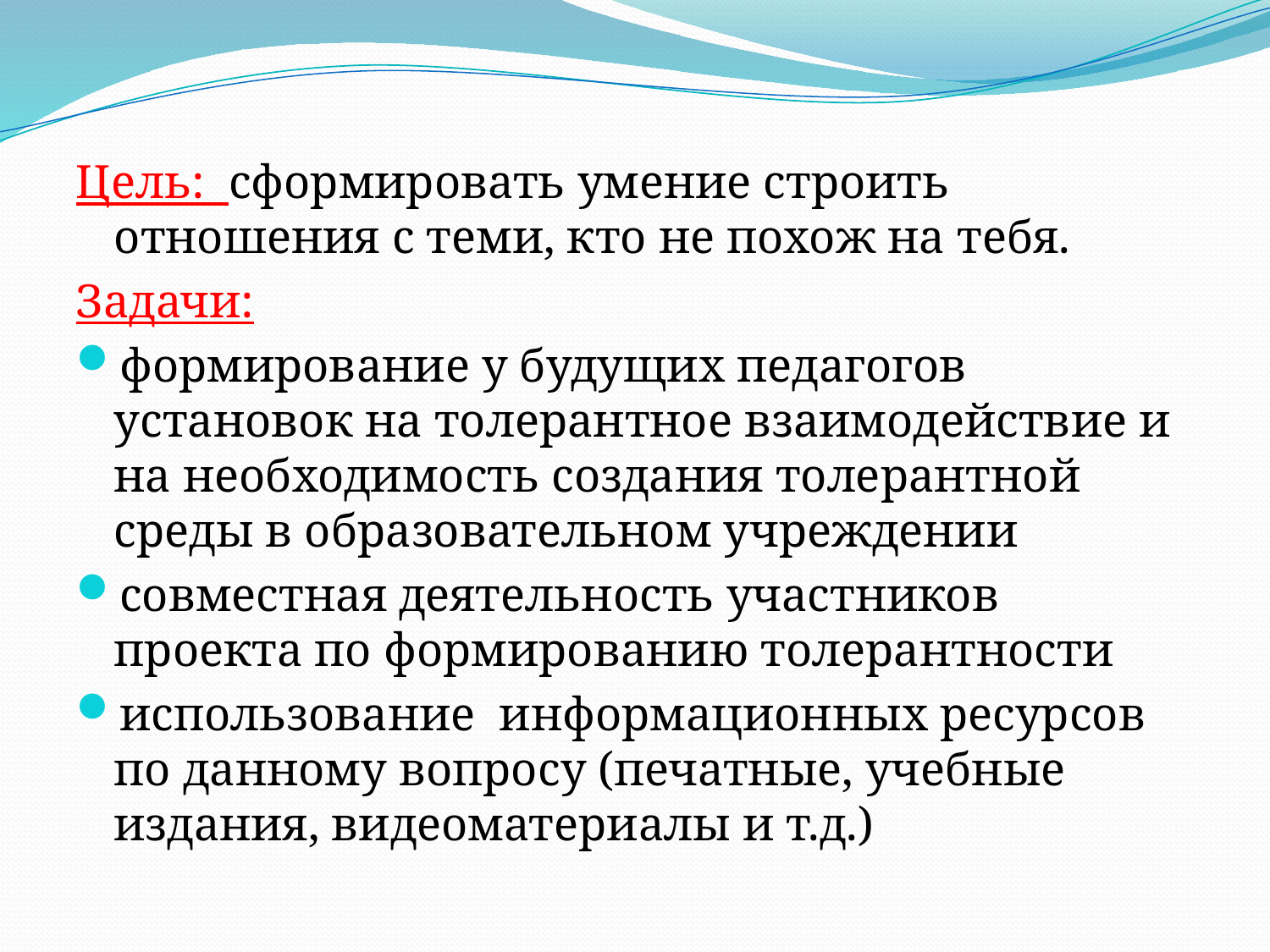

Цель:  сформировать умение строить отношения с теми, кто не похож на тебя.
Задачи:
формирование у будущих педагогов установок на толерантное взаимодействие и на необходимость создания толерантной среды в образовательном учреждении
совместная деятельность участников проекта по формированию толерантности
использование  информационных ресурсов по данному вопросу (печатные, учебные издания, видеоматериалы и т.д.)